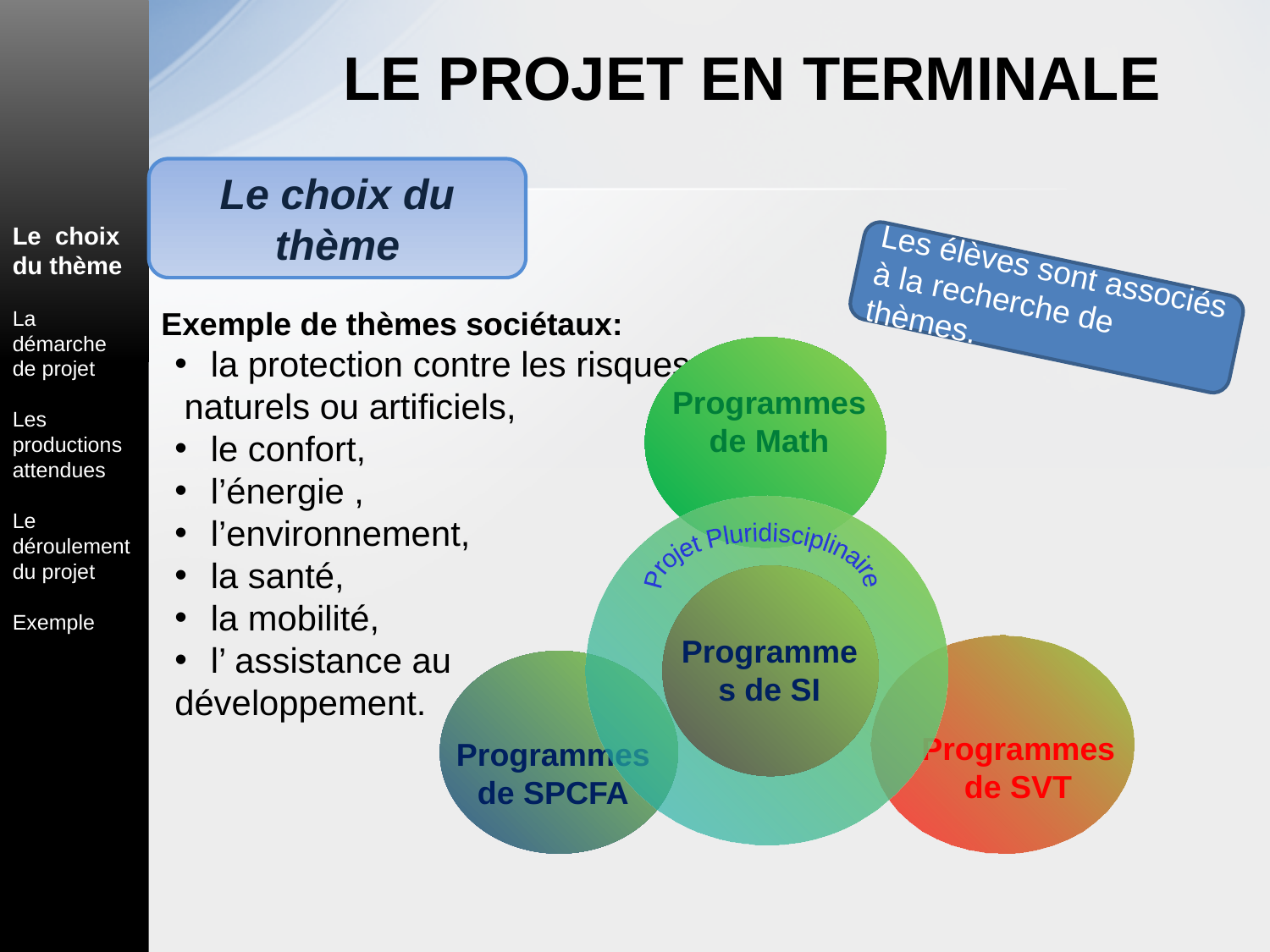

Le  choix du thème

La démarche de projet

Les productions attendues

Le déroulement du projet

Exemple

LE PROJET EN TERMINALE
Le choix du thème

Les élèves sont associés à la recherche de thèmes.

Exemple de thèmes sociétaux:
la protection contre les risques
 naturels ou artificiels,
le confort,
l’énergie ,
l’environnement,
la santé,
la mobilité,
l’ assistance au
développement.

Programmes de Math

Projet Pluridisciplinaire

Programmes de SI

Programmes de SVT

Programmes de SPCFA